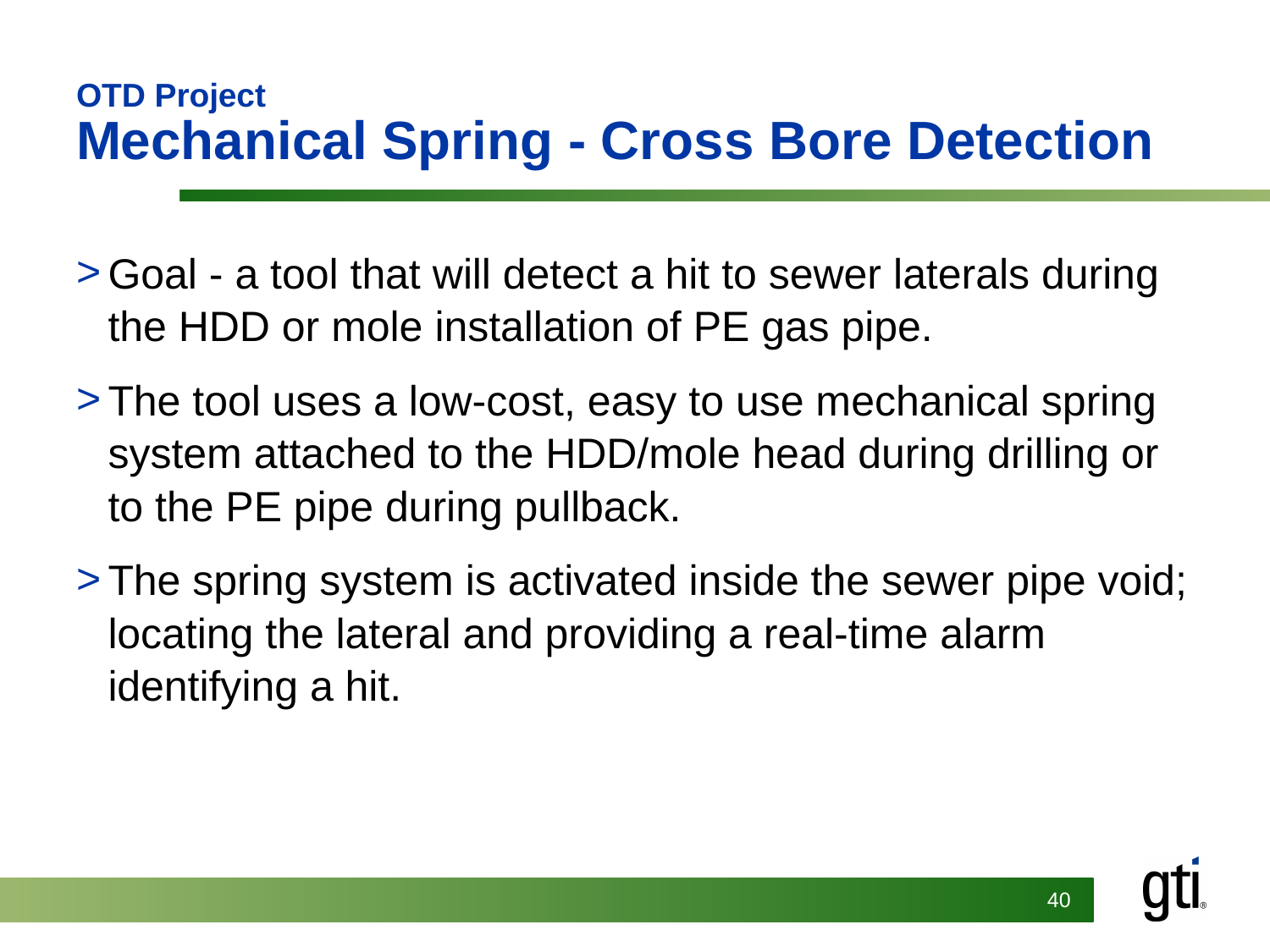

# OTD Project Mechanical Spring - Cross Bore Detection
Goal - a tool that will detect a hit to sewer laterals during the HDD or mole installation of PE gas pipe.
The tool uses a low-cost, easy to use mechanical spring system attached to the HDD/mole head during drilling or to the PE pipe during pullback.
The spring system is activated inside the sewer pipe void; locating the lateral and providing a real-time alarm identifying a hit.